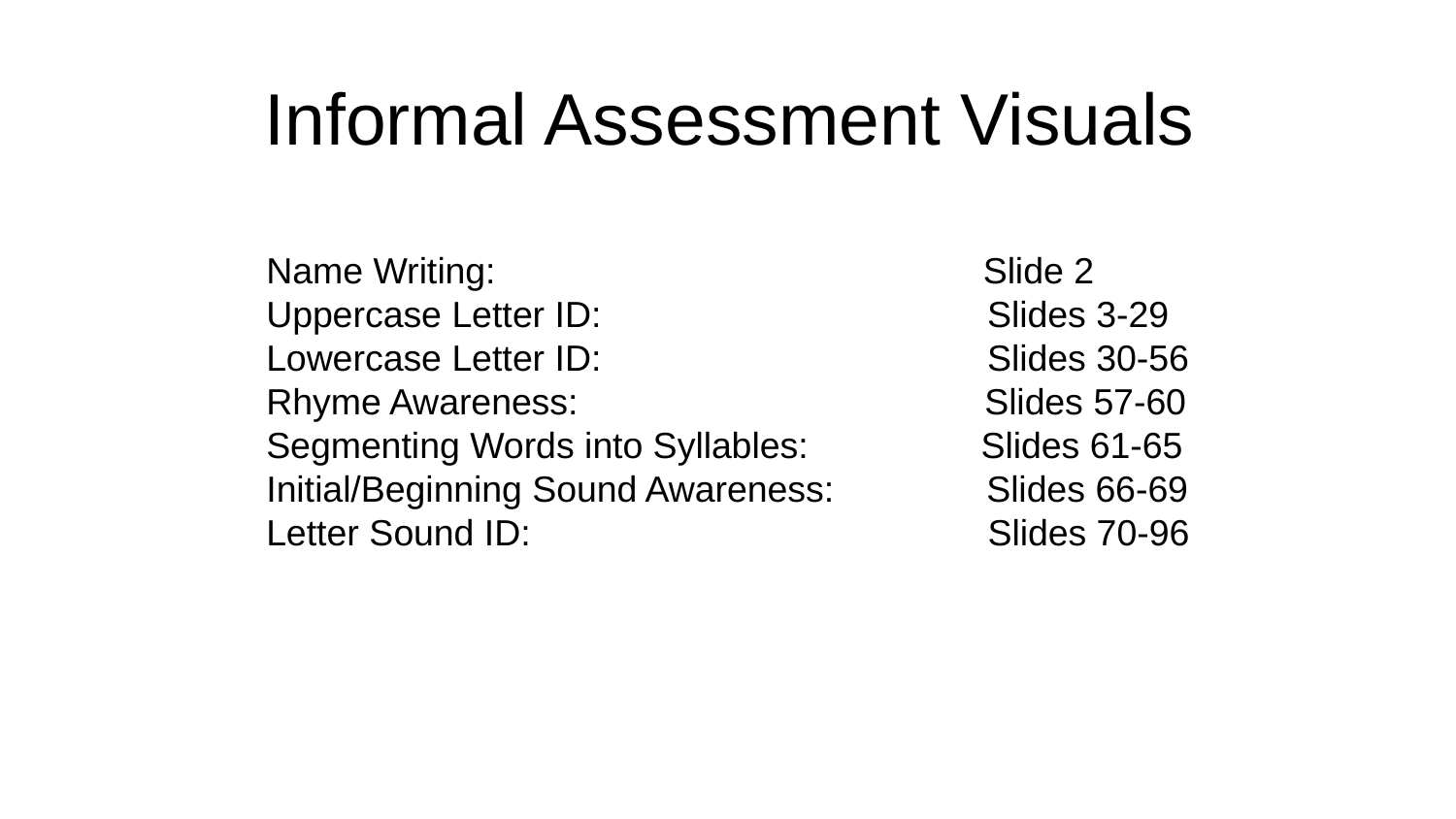

Informal Assessment Visuals

Name Writing:                                                Slide 2
Uppercase Letter ID:                                      Slides 3-29
Lowercase Letter ID:                                      Slides 30-56
Rhyme Awareness:                                        Slides 57-60
Segmenting Words into Syllables:                 Slides 61-65
Initial/Beginning Sound Awareness:               Slides 66-69
Letter Sound ID:                                             Slides 70-96